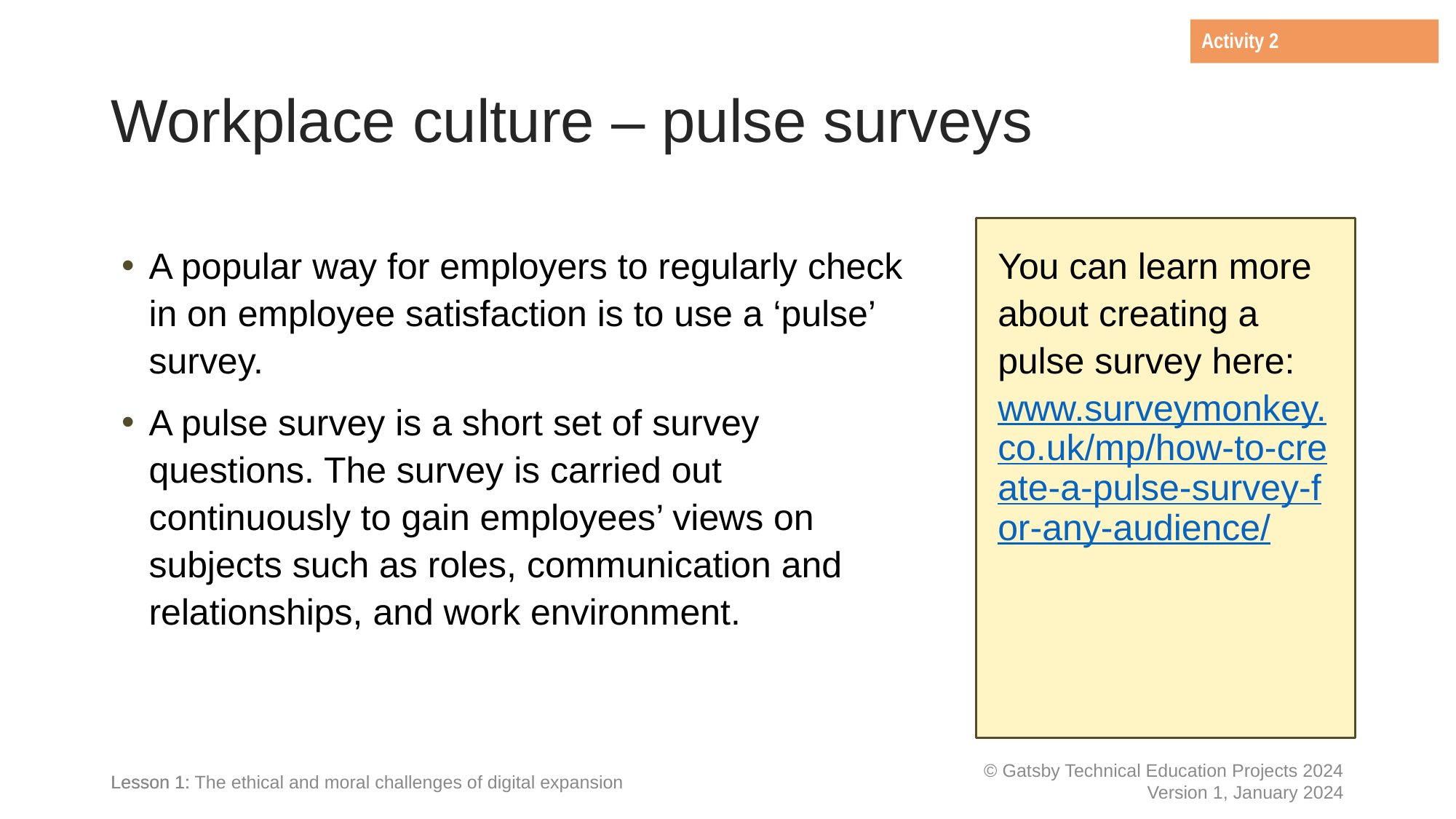

Activity 2
# Workplace culture – pulse surveys
A popular way for employers to regularly check in on employee satisfaction is to use a ‘pulse’ survey.
A pulse survey is a short set of survey questions. The survey is carried out continuously to gain employees’ views on subjects such as roles, communication and relationships, and work environment.
You can learn more about creating a pulse survey here:
www.surveymonkey.co.uk/mp/how-to-create-a-pulse-survey-for-any-audience/
Lesson 1:
Lesson 1: The ethical and moral challenges of digital expansion